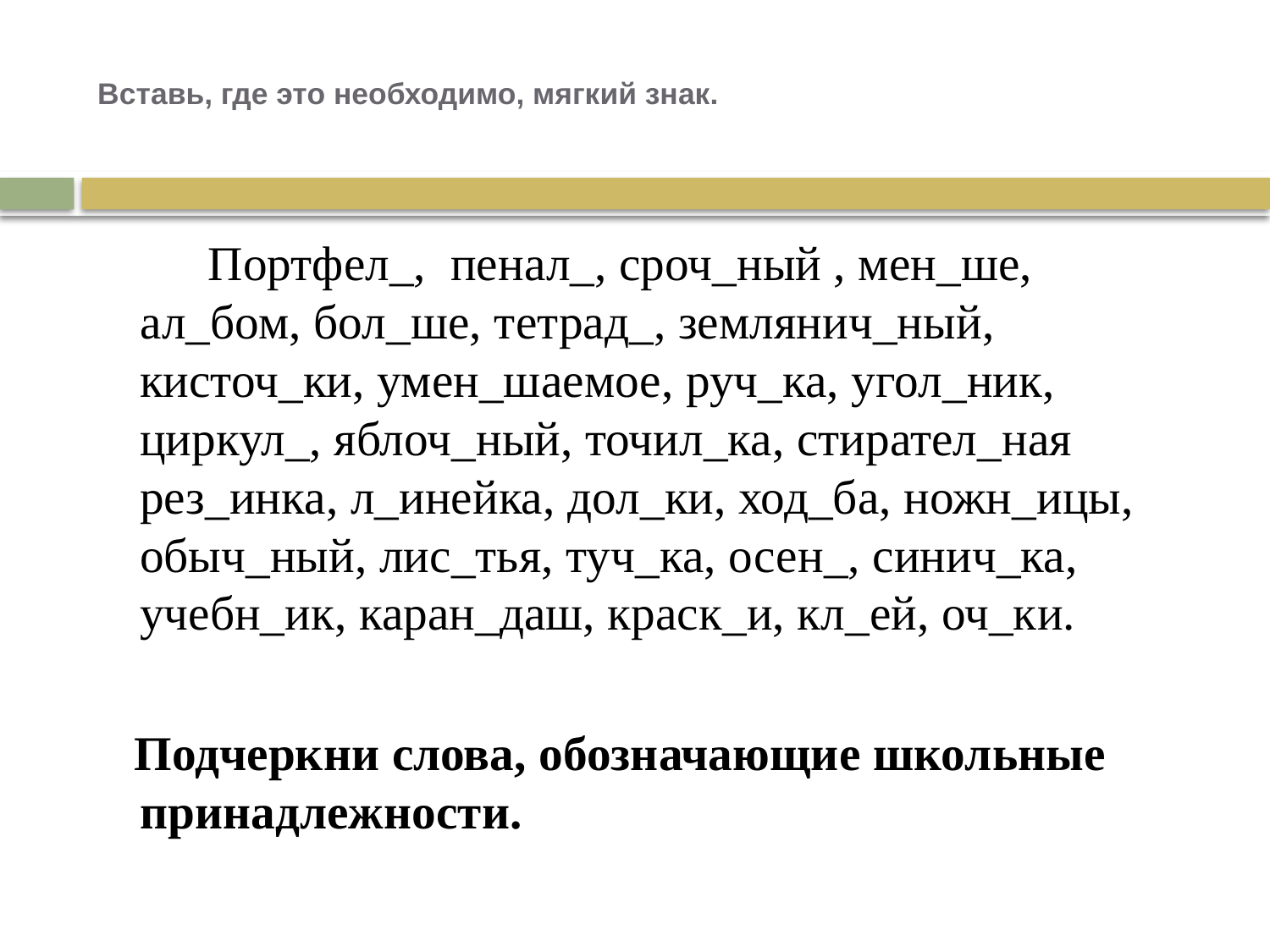

# Вставь, где это необходимо, мягкий знак.
         Портфел_,  пенал_, сроч_ный , мен_ше, ал_бом, бол_ше, тетрад_, землянич_ный, кисточ_ки, умен_шаемое, руч_ка, угол_ник, циркул_, яблоч_ный, точил_ка, стирател_ная рез_инка, л_инейка, дол_ки, ход_ба, ножн_ицы, обыч_ный, лис_тья, туч_ка, осен_, синич_ка, учебн_ик, каран_даш, краск_и, кл_ей, оч_ки.

   Подчеркни слова, обозначающие школьные принадлежности.